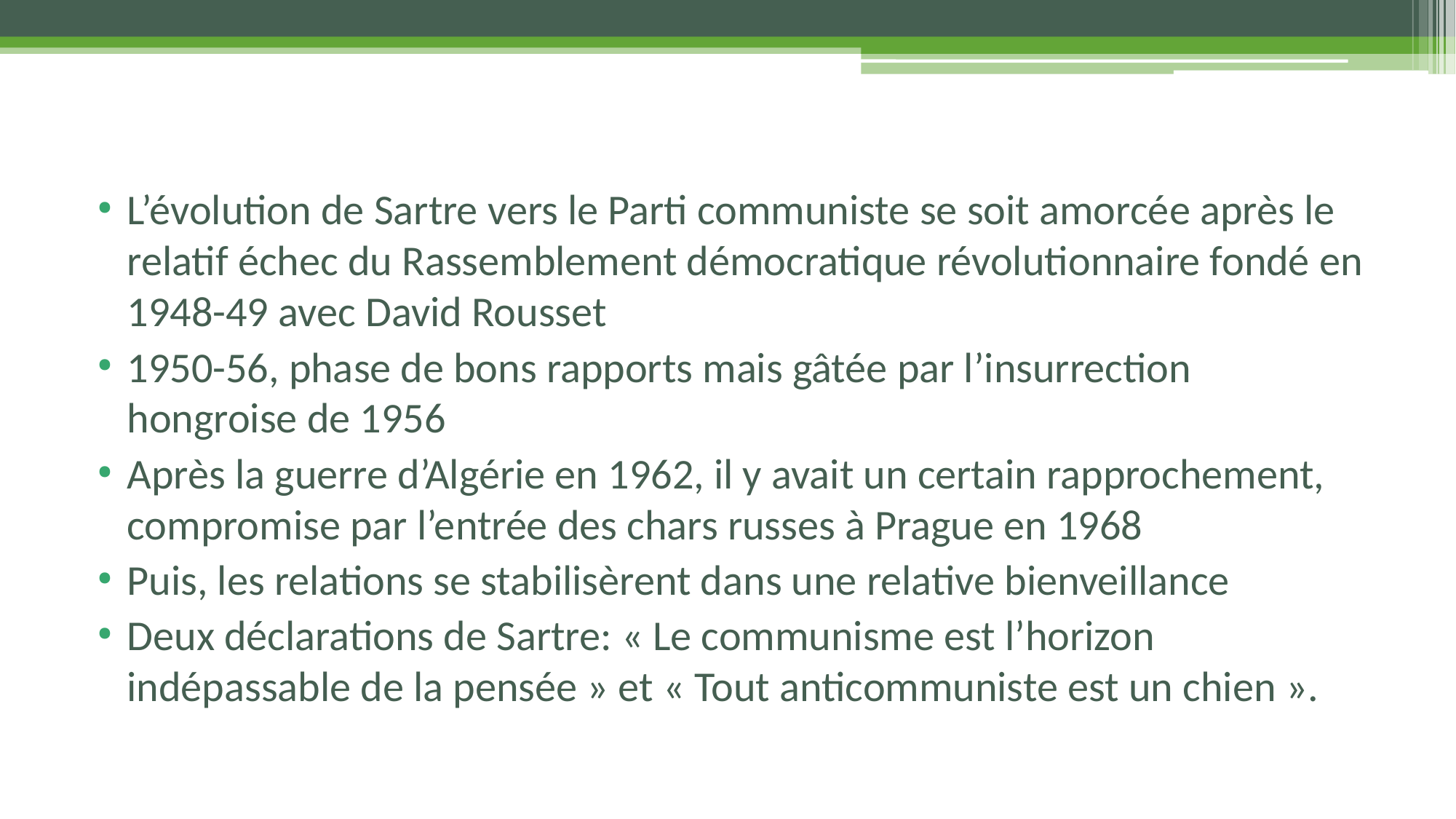

#
L’évolution de Sartre vers le Parti communiste se soit amorcée après le relatif échec du Rassemblement démocratique révolutionnaire fondé en 1948-49 avec David Rousset
1950-56, phase de bons rapports mais gâtée par l’insurrection hongroise de 1956
Après la guerre d’Algérie en 1962, il y avait un certain rapprochement, compromise par l’entrée des chars russes à Prague en 1968
Puis, les relations se stabilisèrent dans une relative bienveillance
Deux déclarations de Sartre: « Le communisme est l’horizon indépassable de la pensée » et « Tout anticommuniste est un chien ».